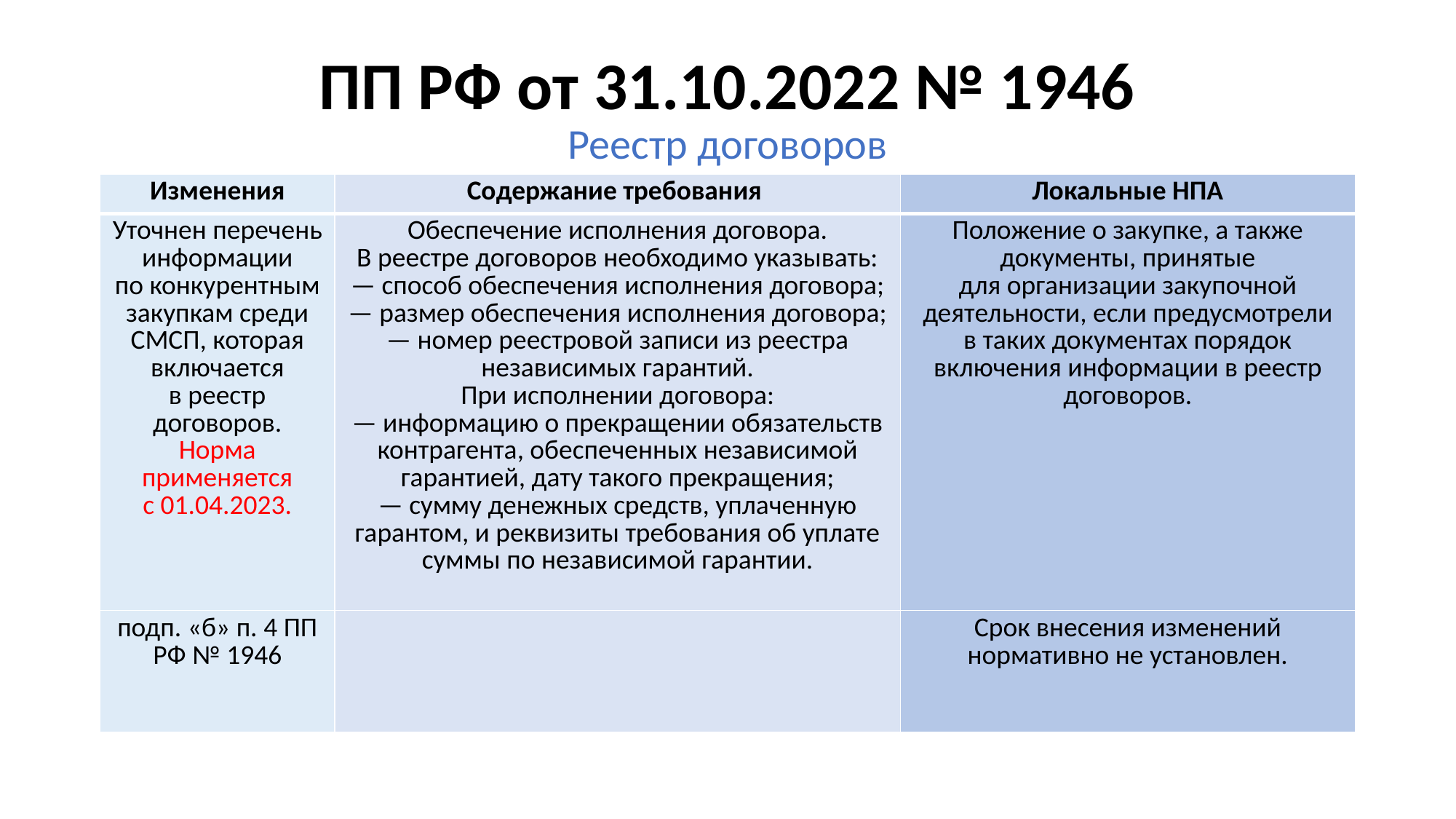

# ПП РФ от 31.10.2022 № 1946
Реестр договоров
| Изменения | Содержание требования | Локальные НПА |
| --- | --- | --- |
| Уточнен перечень информации по конкурентным закупкам среди СМСП, которая включается в реестр договоров. Норма применяется с 01.04.2023. | Обеспечение исполнения договора. В реестре договоров необходимо указывать: — способ обеспечения исполнения договора; — размер обеспечения исполнения договора; — номер реестровой записи из реестра независимых гарантий. При исполнении договора: — информацию о прекращении обязательств контрагента, обеспеченных независимой гарантией, дату такого прекращения; — сумму денежных средств, уплаченную гарантом, и реквизиты требования об уплате суммы по независимой гарантии. | Положение о закупке, а также документы, принятые для организации закупочной деятельности, если предусмотрели в таких документах порядок включения информации в реестр договоров. |
| подп. «б» п. 4 ПП РФ № 1946 |  | Срок внесения изменений нормативно не установлен. |